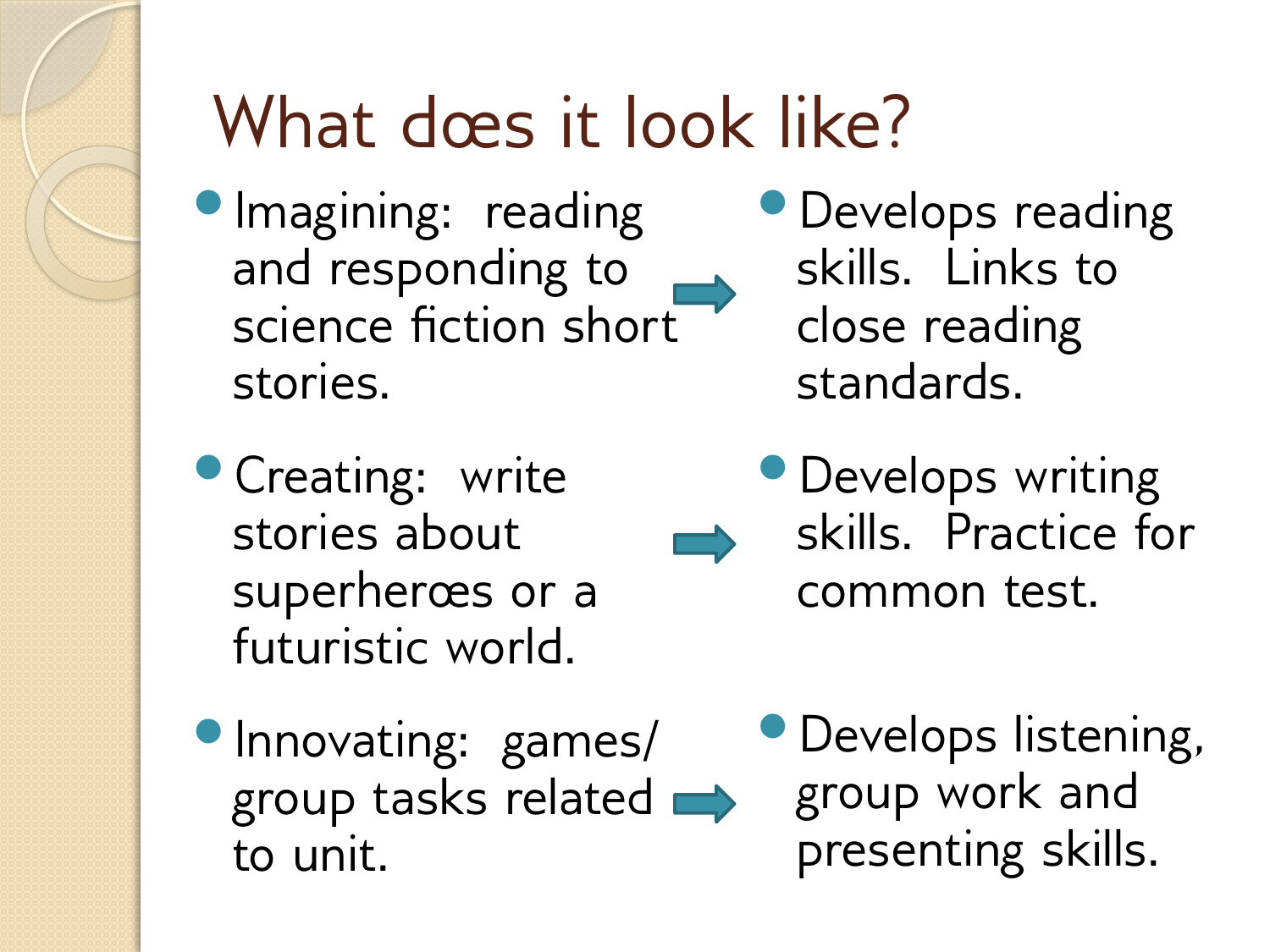

# What does it look like?
Imagining:  reading and responding to  science fiction short stories.

Creating:  write stories about superheroes or a futuristic world.

Innovating:  games/ group tasks related to unit.
Develops reading skills.  Links to close reading standards.

Develops writing skills.  Practice for common test.

Develops listening, group work and presenting skills.